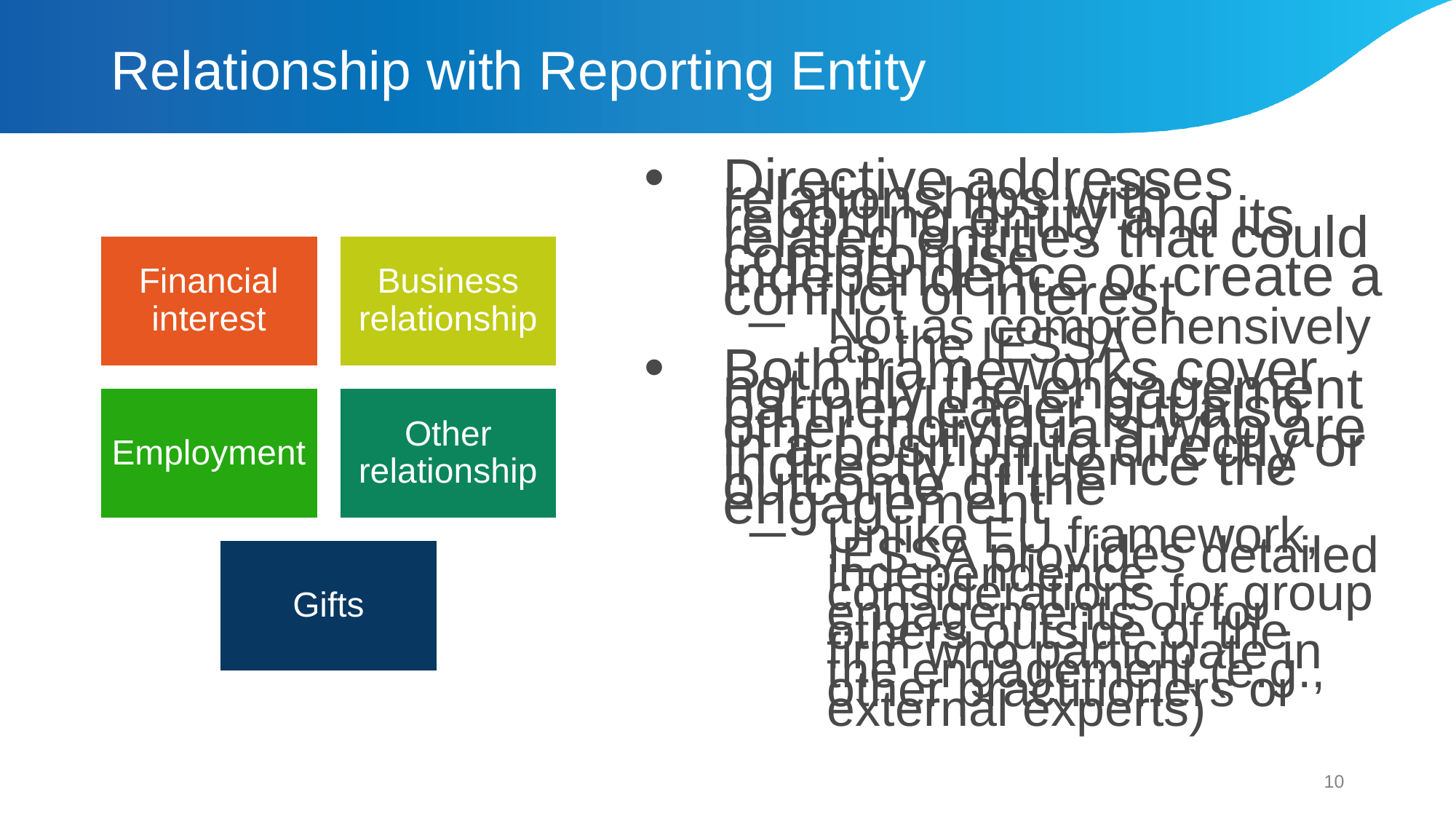

# Relationship with Reporting Entity
Financial interest
Business relationship
Employment
Other relationship
Gifts
Directive addresses relationships with reporting entity and its related entities that could compromise independence or create a conflict of interest
Not as comprehensively as the IESSA
Both frameworks cover not only the engagement partner/leader but also other individuals who are in a position to directly or indirectly influence the outcome of the engagement
Unlike EU framework, IESSA provides detailed independence considerations for group engagements or for others outside of the firm who participate in the engagement (e.g., other practitioners or external experts)

10